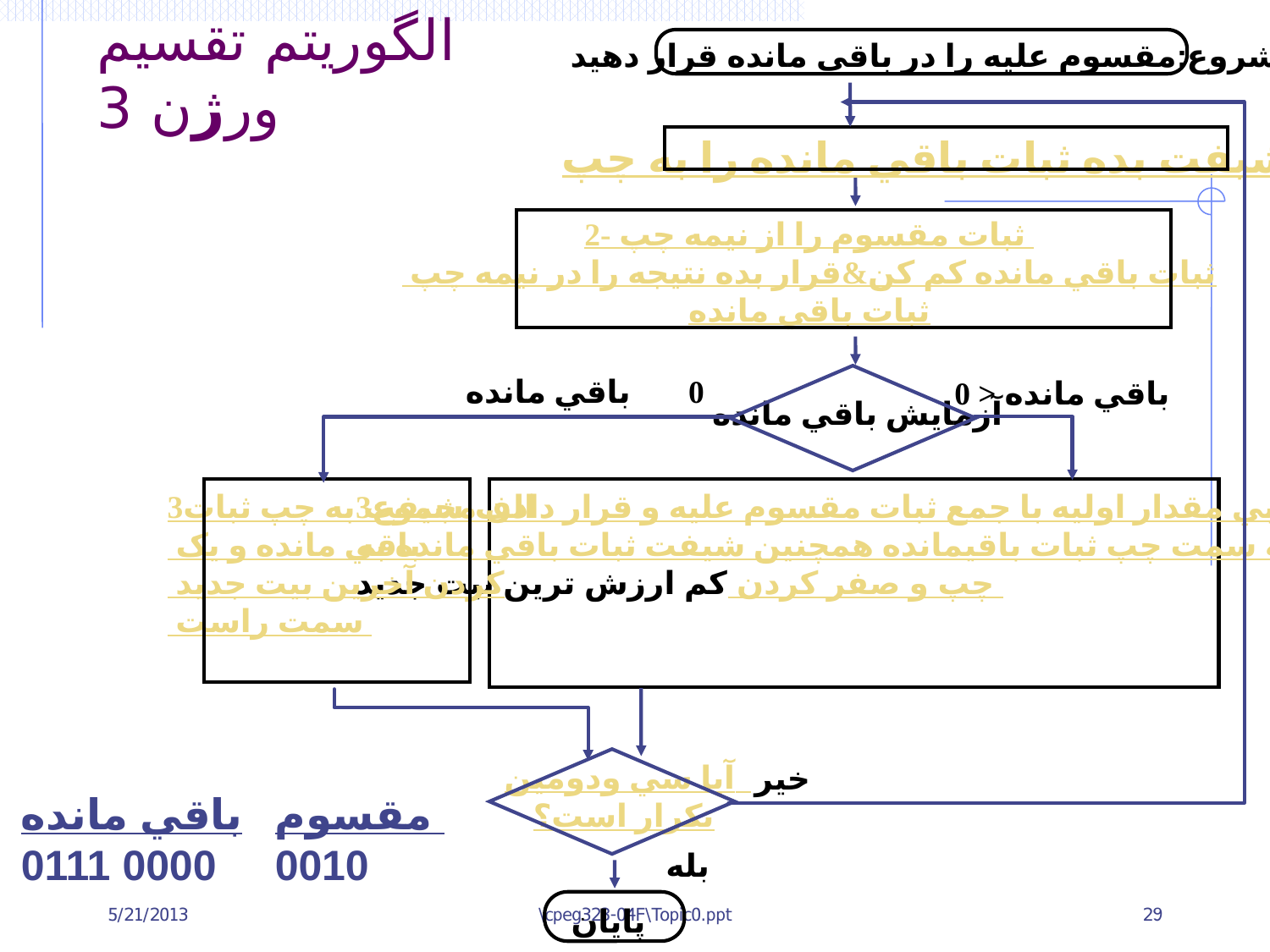

شروع:مقسوم عليه را در باقي مانده قرار دهيد

# الگوريتم تقسيم ورژن 3

شيفت بده ثبات باقي مانده را به چپ

2- ثبات مقسوم را از نيمه چپ
 ثبات باقي مانده کم کن&قرار بده نتيجه را در نيمه چپ
ثبات باقي مانده

باقي مانده ≥ 0

باقي مانده < 0
آزمايش باقي مانده

3الف-شيفت به چپ ثبات
 باقي مانده و يک
 کردن آخرين بيت جديد
 سمت راست

3ب- بازيابي مقدار اوليه با جمع ثبات مقسوم عليه و قرار دادن مجموع
در نيمه سمت چپ ثبات باقيمانده همچنين شيفت ثبات باقي مانده به
چپ و صفر کردن کم ارزش ترين بيت جديد

 آيا سي ودومين
تکرار است؟
خير
باقي مانده	 مقسوم
0000 0111	 0010

بله

5/21/2013
\cpeg323-04F\Topic0.ppt
29

پايان